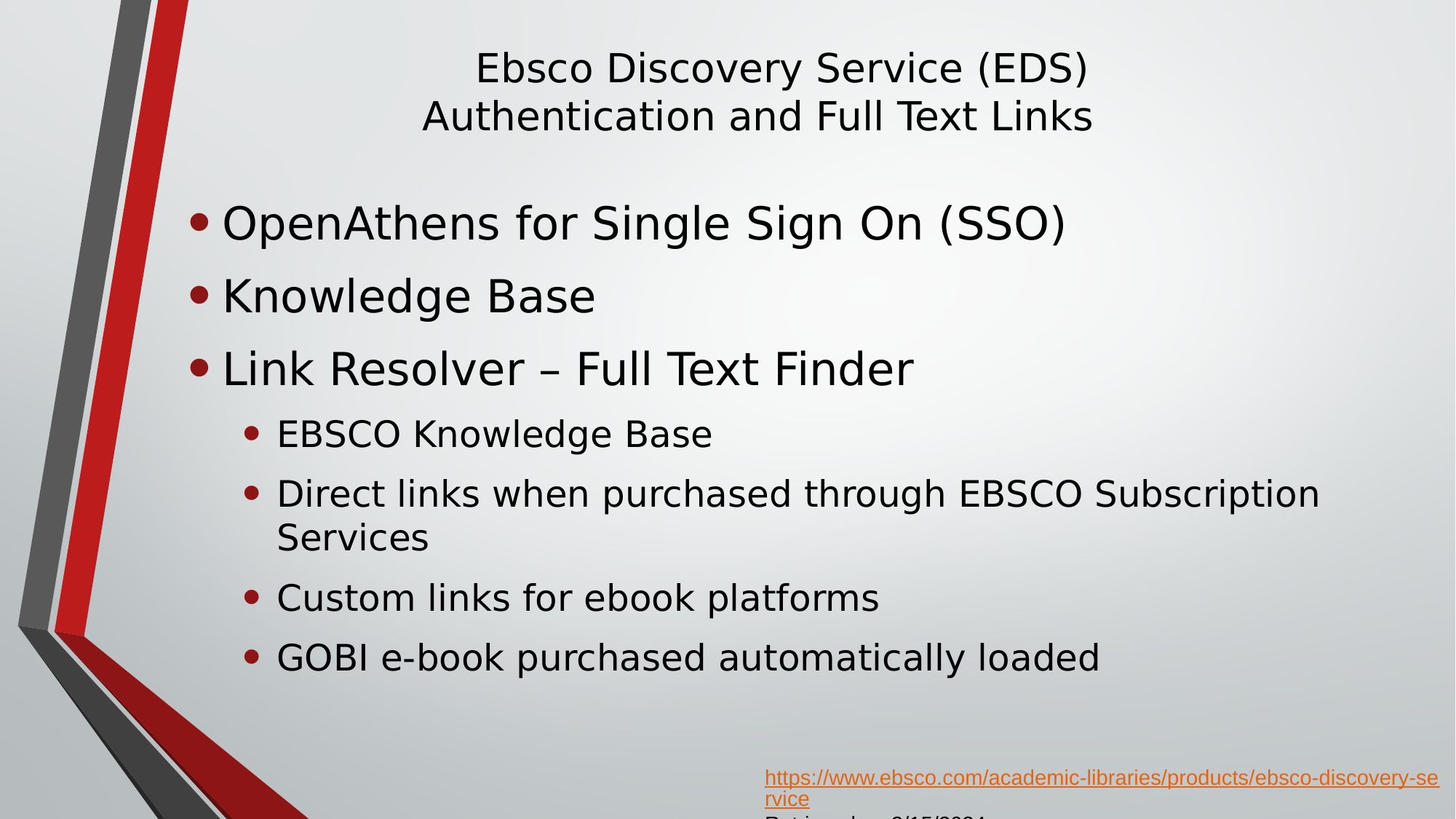

# Ebsco Discovery Service (EDS) Authentication and Full Text Links
OpenAthens for Single Sign On (SSO)
Knowledge Base
Link Resolver – Full Text Finder
EBSCO Knowledge Base
Direct links when purchased through EBSCO Subscription Services
Custom links for ebook platforms
GOBI e-book purchased automatically loaded
https://www.ebsco.com/academic-libraries/products/ebsco-discovery-service
Retrieved on 2/15/2024